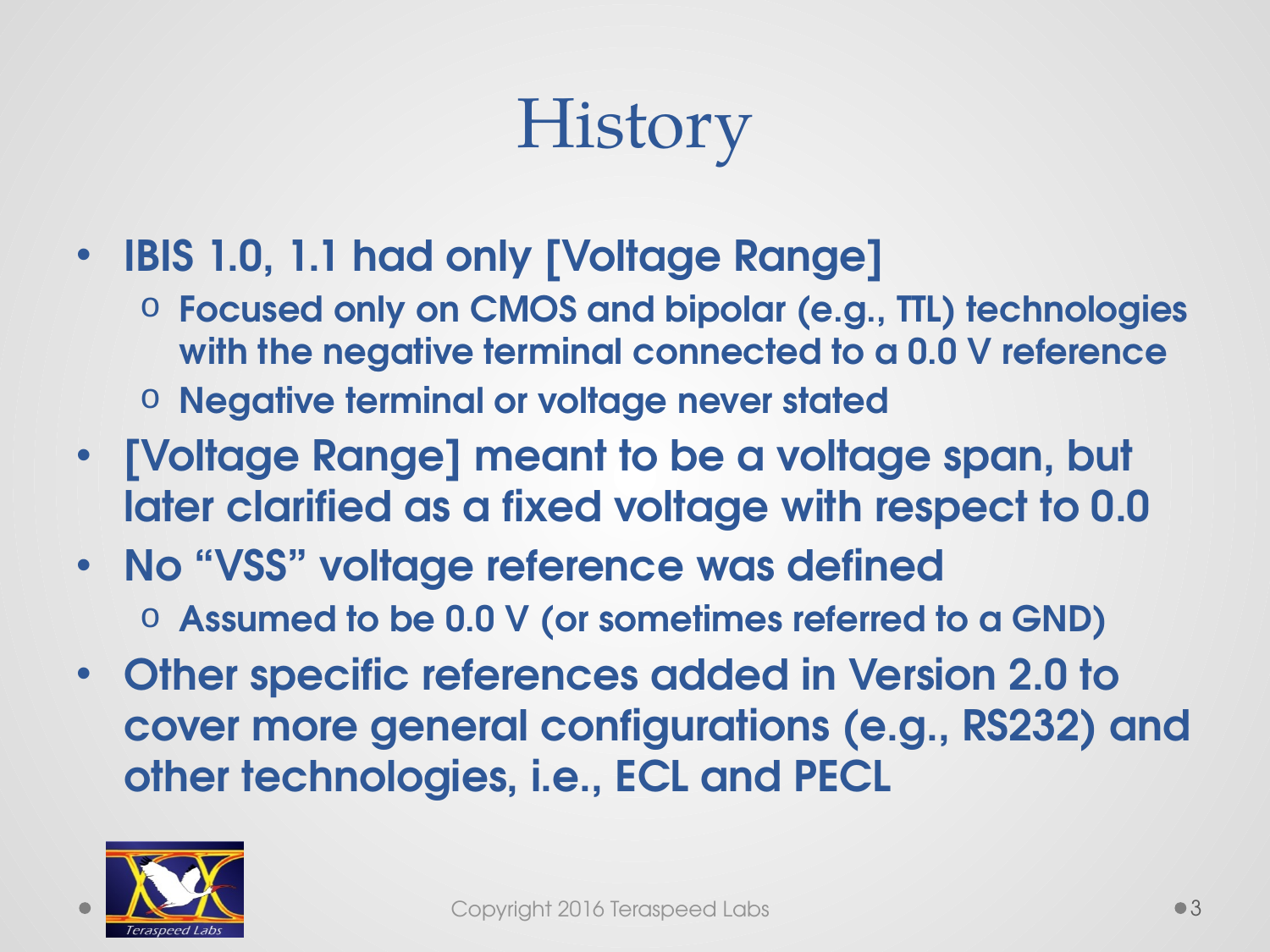

# History
IBIS 1.0, 1.1 had only [Voltage Range]
Focused only on CMOS and bipolar (e.g., TTL) technologies with the negative terminal connected to a 0.0 V reference
Negative terminal or voltage never stated
[Voltage Range] meant to be a voltage span, but later clarified as a fixed voltage with respect to 0.0
No “VSS” voltage reference was defined
Assumed to be 0.0 V (or sometimes referred to a GND)
Other specific references added in Version 2.0 to cover more general configurations (e.g., RS232) and other technologies, i.e., ECL and PECL

3
Copyright 2016 Teraspeed Labs